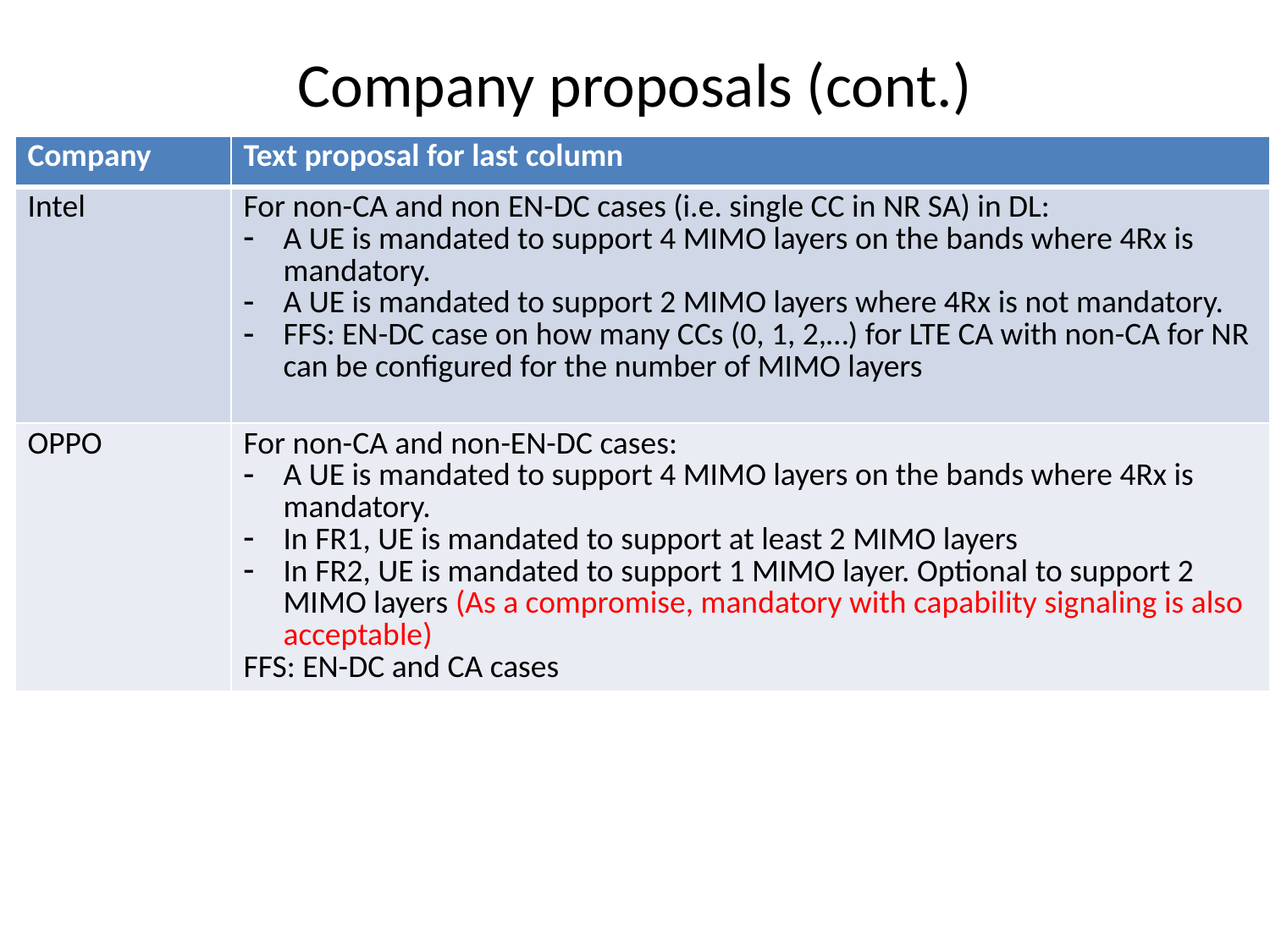

# Company proposals (cont.)
| Company | Text proposal for last column |
| --- | --- |
| Intel | For non-CA and non EN-DC cases (i.e. single CC in NR SA) in DL: A UE is mandated to support 4 MIMO layers on the bands where 4Rx is mandatory. A UE is mandated to support 2 MIMO layers where 4Rx is not mandatory. FFS: EN-DC case on how many CCs (0, 1, 2,…) for LTE CA with non-CA for NR can be configured for the number of MIMO layers |
| OPPO | For non-CA and non-EN-DC cases: A UE is mandated to support 4 MIMO layers on the bands where 4Rx is mandatory. In FR1, UE is mandated to support at least 2 MIMO layers In FR2, UE is mandated to support 1 MIMO layer. Optional to support 2 MIMO layers (As a compromise, mandatory with capability signaling is also acceptable) FFS: EN-DC and CA cases |